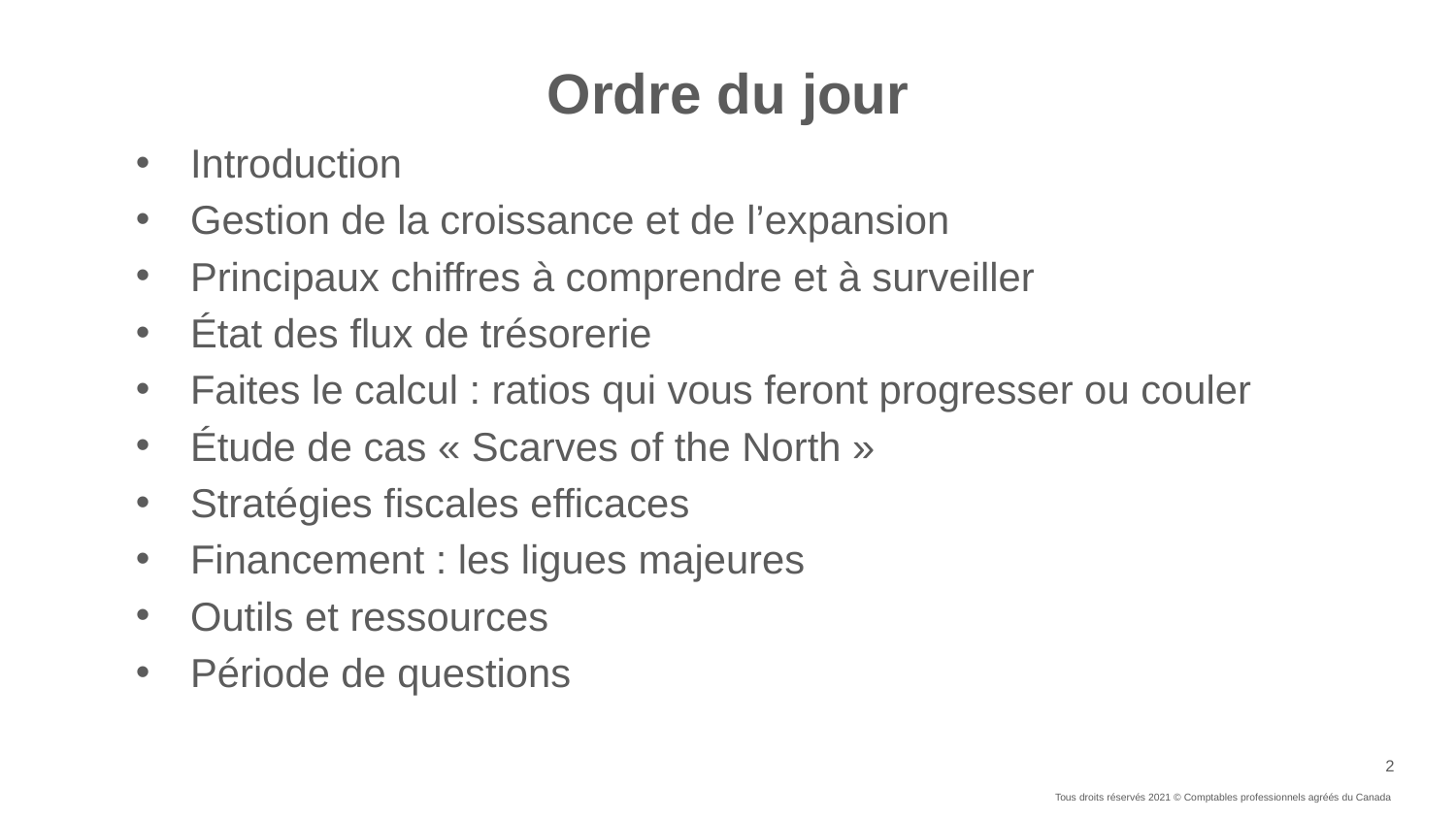

# Ordre du jour
Introduction
Gestion de la croissance et de l’expansion
Principaux chiffres à comprendre et à surveiller
État des flux de trésorerie
Faites le calcul : ratios qui vous feront progresser ou couler
Étude de cas « Scarves of the North »
Stratégies fiscales efficaces
Financement : les ligues majeures
Outils et ressources
Période de questions
Tous droits réservés 2021 © Comptables professionnels agréés du Canada